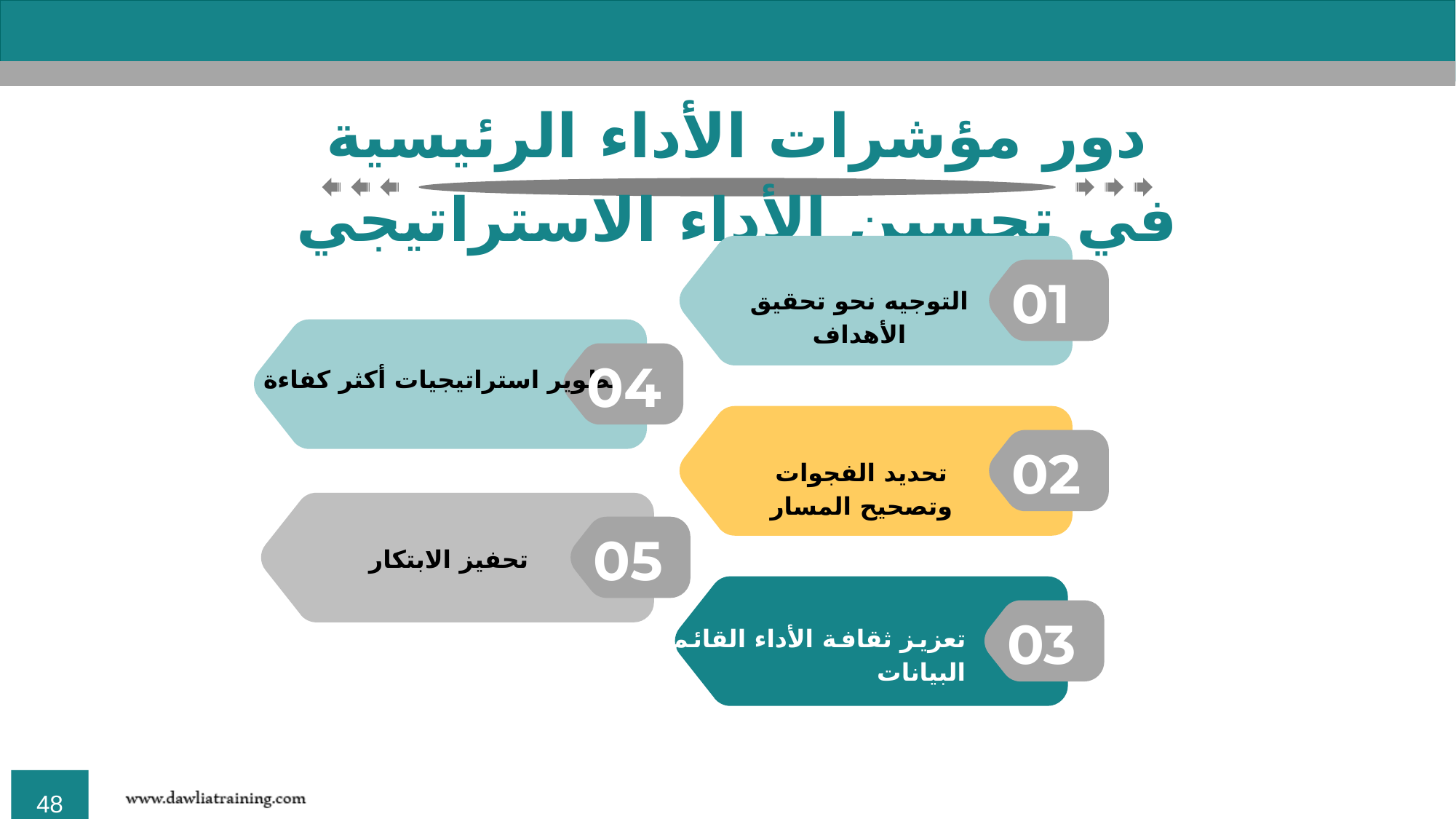

دور مؤشرات الأداء الرئيسية في تحسين الأداء الاستراتيجي

01
التوجيه نحو تحقيق الأهداف

04
تطوير استراتيجيات أكثر كفاءة

02
تحديد الفجوات وتصحيح المسار

05
تحفيز الابتكار

03
تعزيز ثقافة الأداء القائم على البيانات